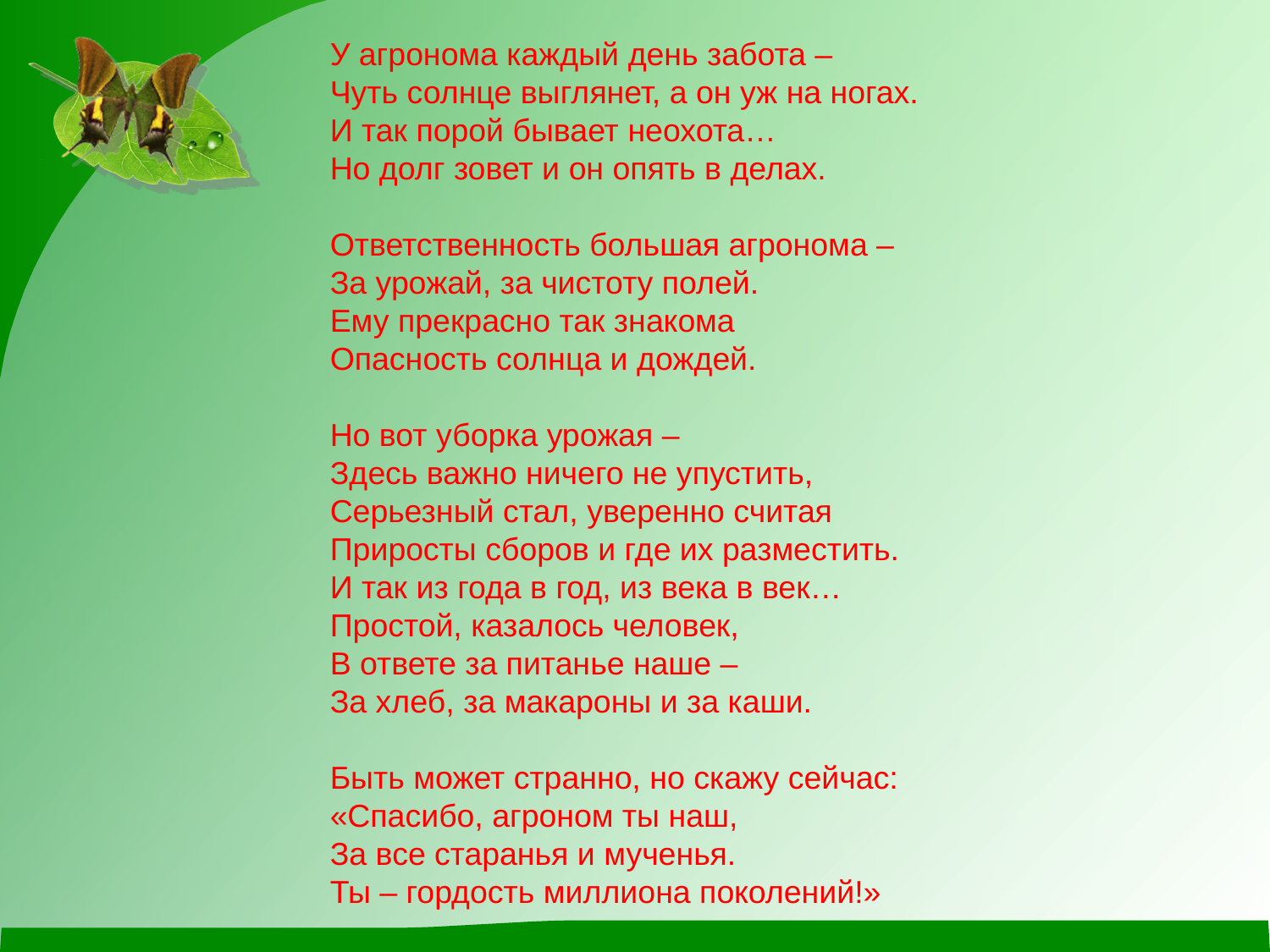

У агронома каждый день забота – 
Чуть солнце выглянет, а он уж на ногах.
И так порой бывает неохота…
Но долг зовет и он опять в делах.
Ответственность большая агронома – 
За урожай, за чистоту полей.
Ему прекрасно так знакома
Опасность солнца и дождей.
Но вот уборка урожая – 
Здесь важно ничего не упустить,
Серьезный стал, уверенно считая
Приросты сборов и где их разместить.
И так из года в год, из века в век…
Простой, казалось человек, 
В ответе за питанье наше – 
За хлеб, за макароны и за каши.
Быть может странно, но скажу сейчас:
«Спасибо, агроном ты наш,
За все старанья и мученья.
Ты – гордость миллиона поколений!»